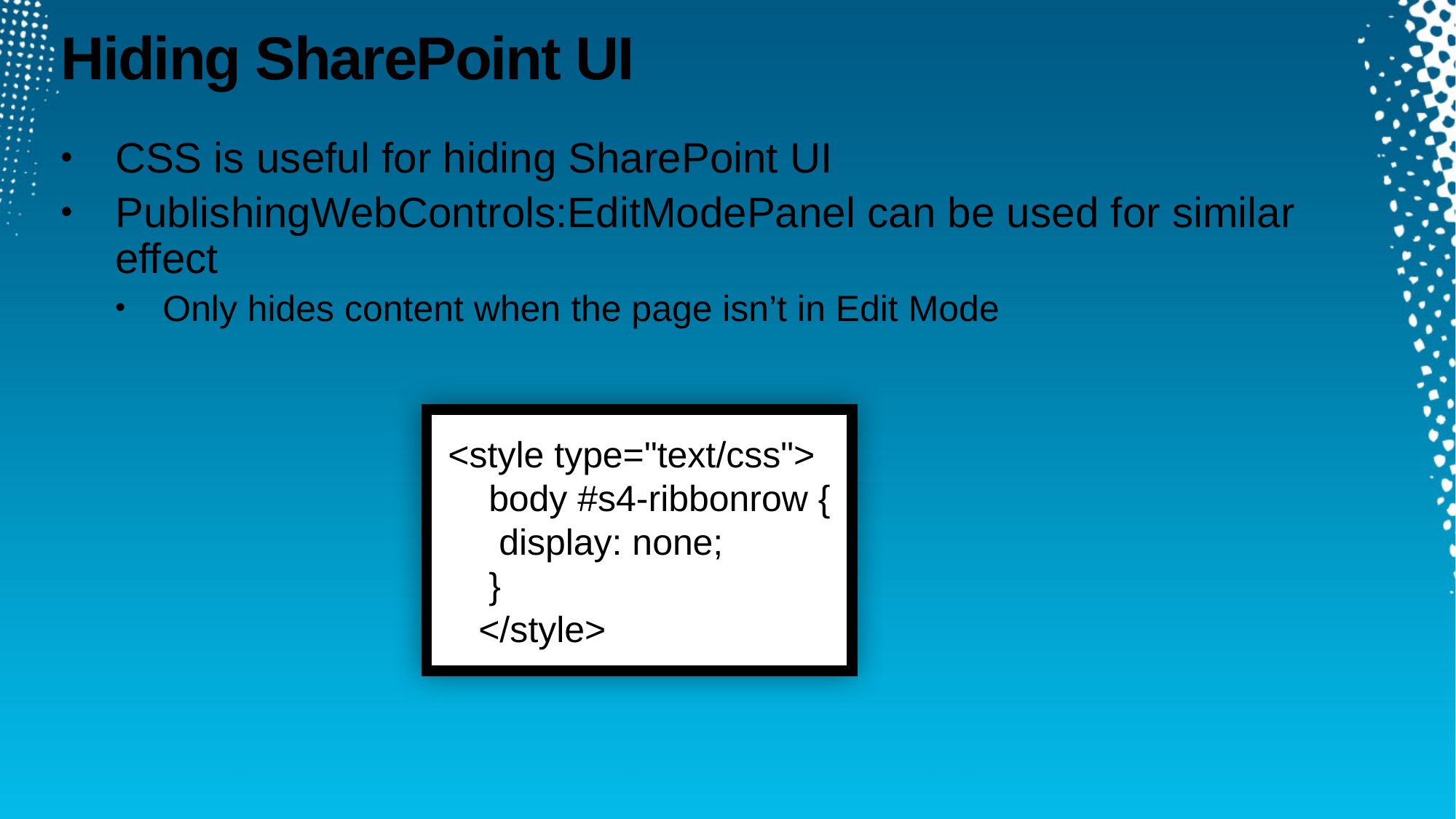

# Hiding SharePoint UI
CSS is useful for hiding SharePoint UI
PublishingWebControls:EditModePanel can be used for similar effect
Only hides content when the page isn’t in Edit Mode

<style type="text/css">
    body #s4-ribbonrow {
     display: none;
    }
   </style>